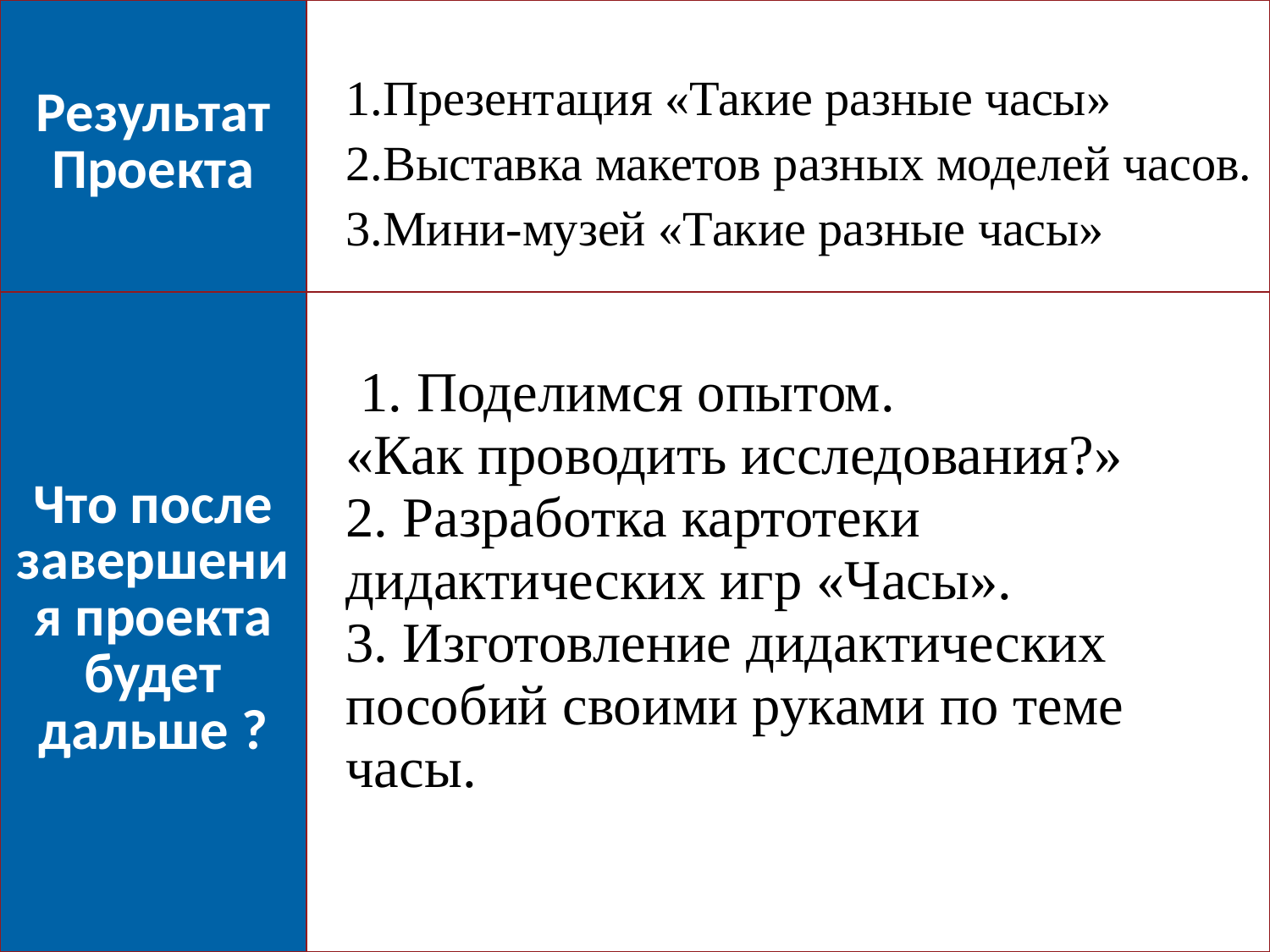

| Результат Проекта | 1.Презентация «Такие разные часы» 2.Выставка макетов разных моделей часов. 3.Мини-музей «Такие разные часы» |
| --- | --- |
| Что после завершения проекта будет дальше ? | 1. Поделимся опытом. «Как проводить исследования?» 2. Разработка картотеки дидактических игр «Часы». 3. Изготовление дидактических пособий своими руками по теме часы. |
11